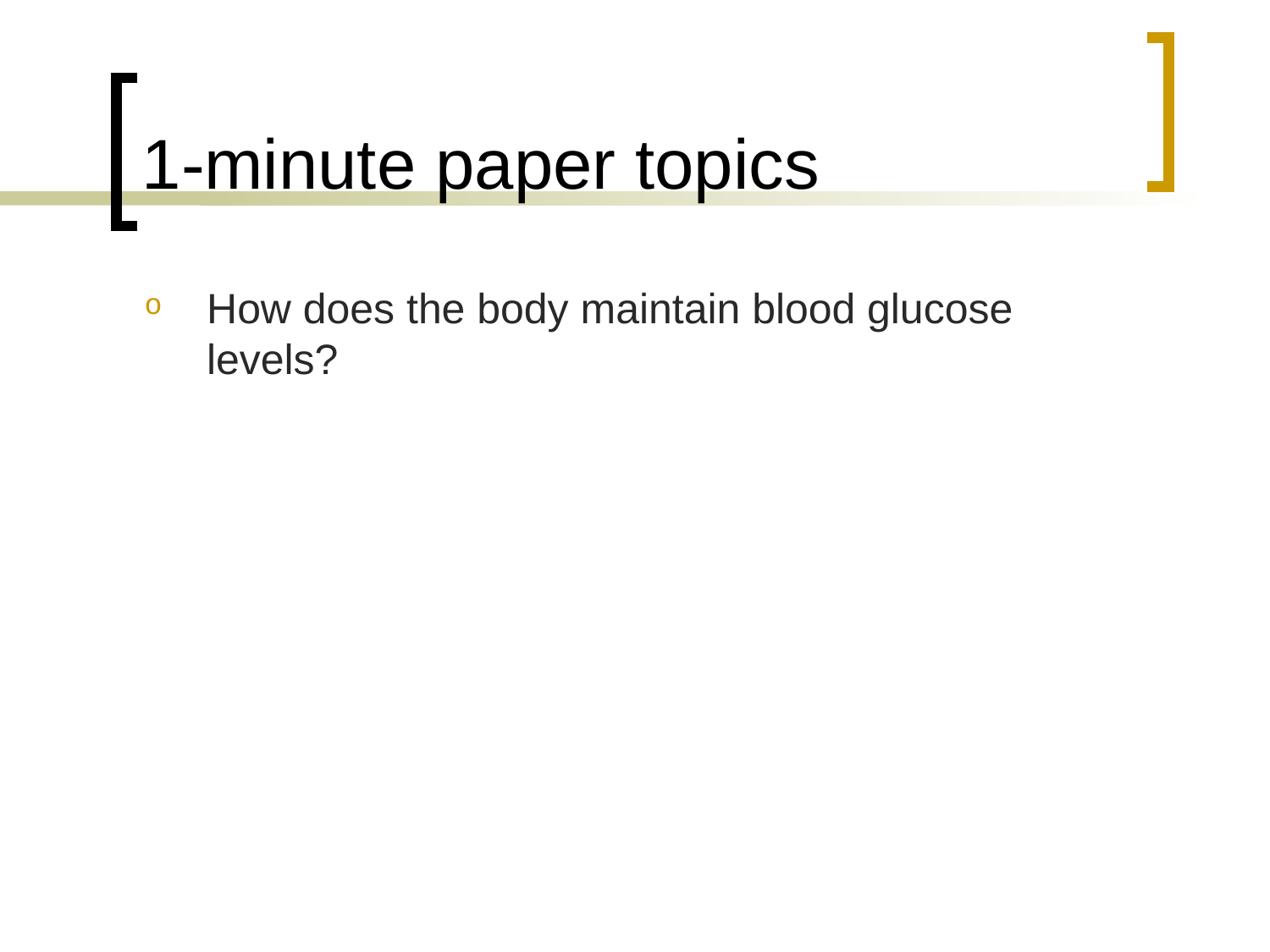

# 1-minute paper topics
How does the body maintain blood glucose levels?